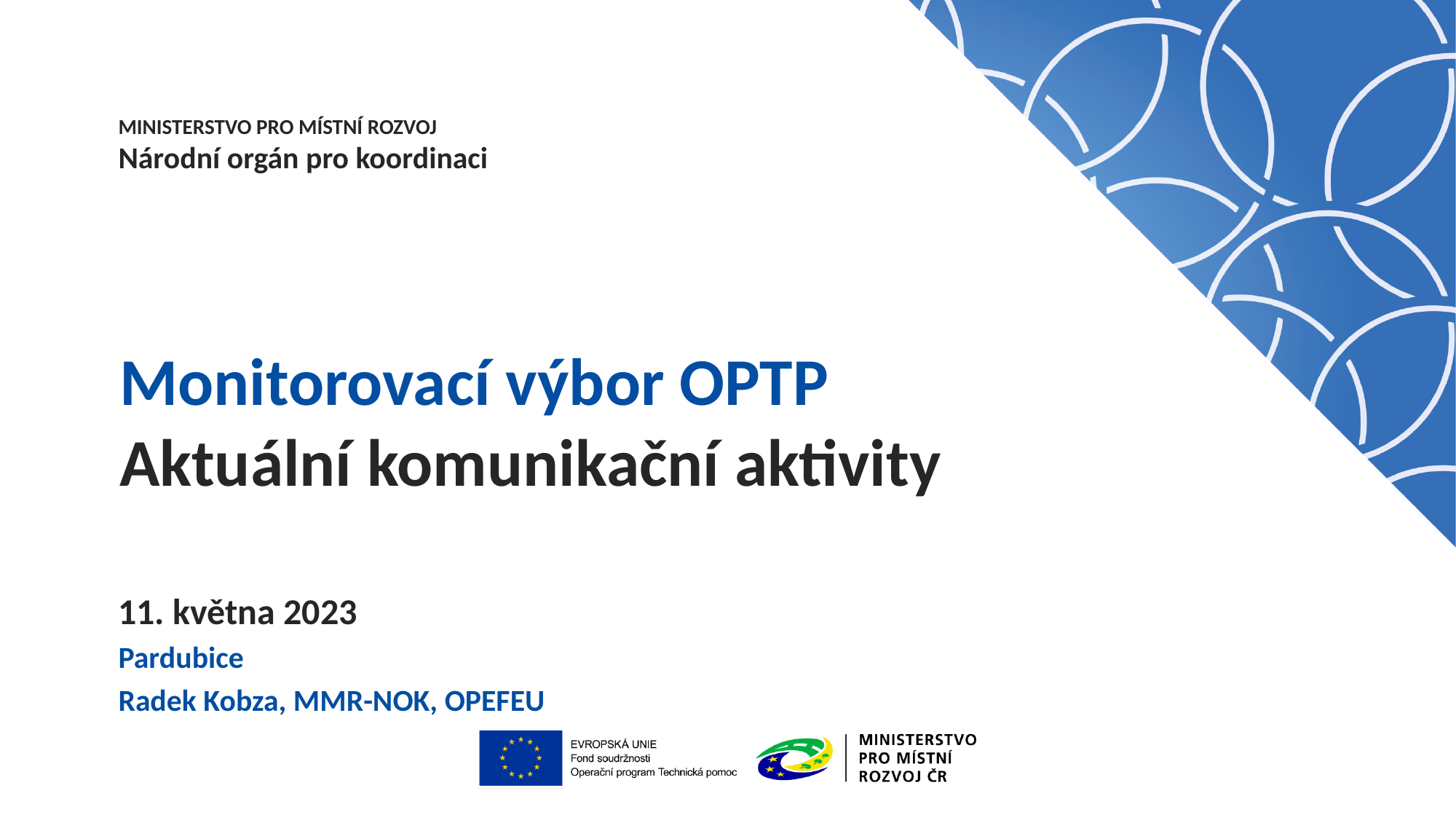

# Monitorovací výbor OPTP Aktuální komunikační aktivity
11. května 2023
Pardubice
Radek Kobza, MMR-NOK, OPEFEU